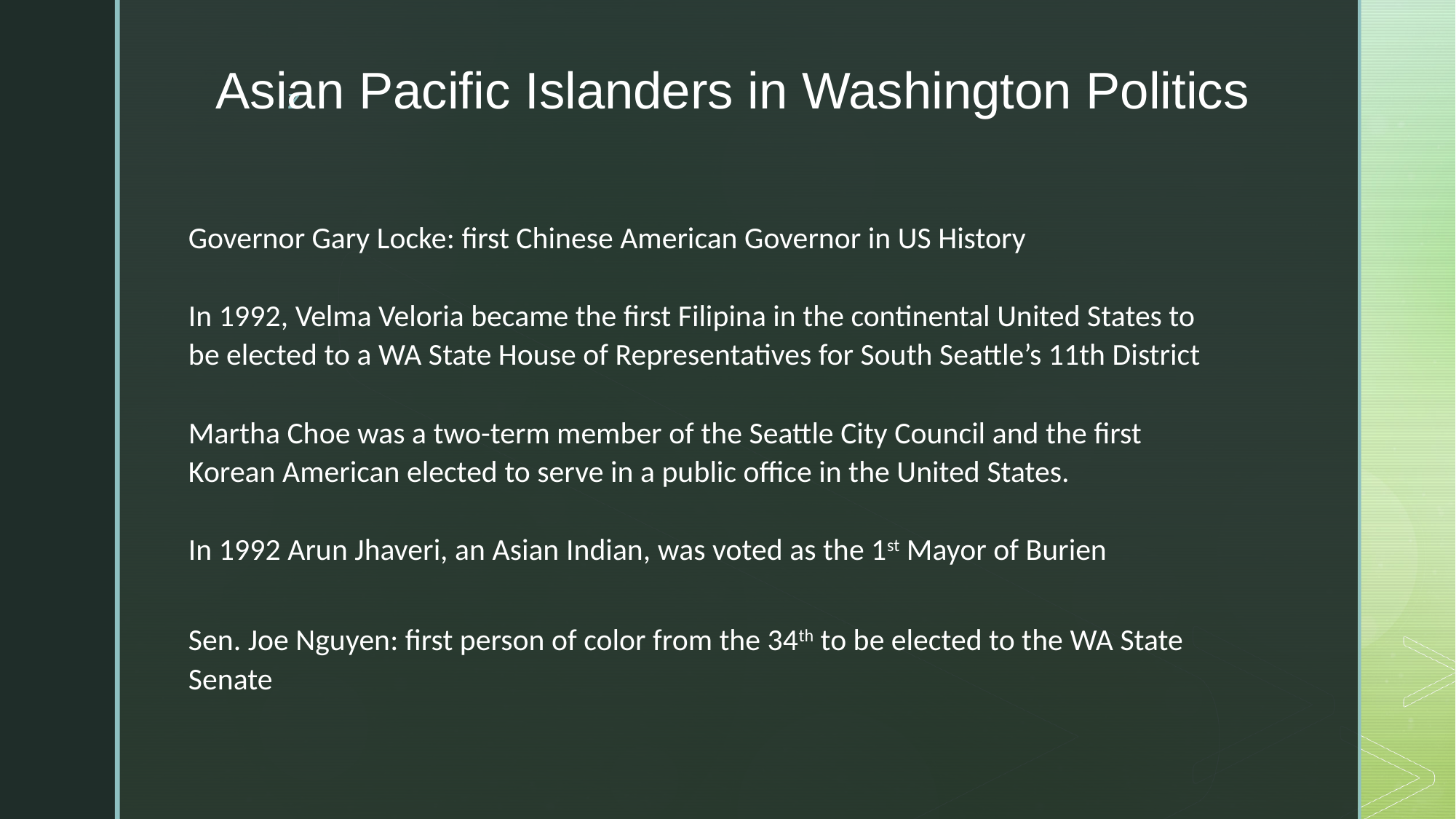

# Asian Pacific Islanders in Washington Politics
Governor Gary Locke: first Chinese American Governor in US History

In 1992, Velma Veloria became the first Filipina in the continental United States to be elected to a WA State House of Representatives for South Seattle’s 11th District

Martha Choe was a two-term member of the Seattle City Council and the first Korean American elected to serve in a public office in the United States.

In 1992 Arun Jhaveri, an Asian Indian, was voted as the 1st Mayor of Burien

Sen. Joe Nguyen: first person of color from the 34th to be elected to the WA State Senate